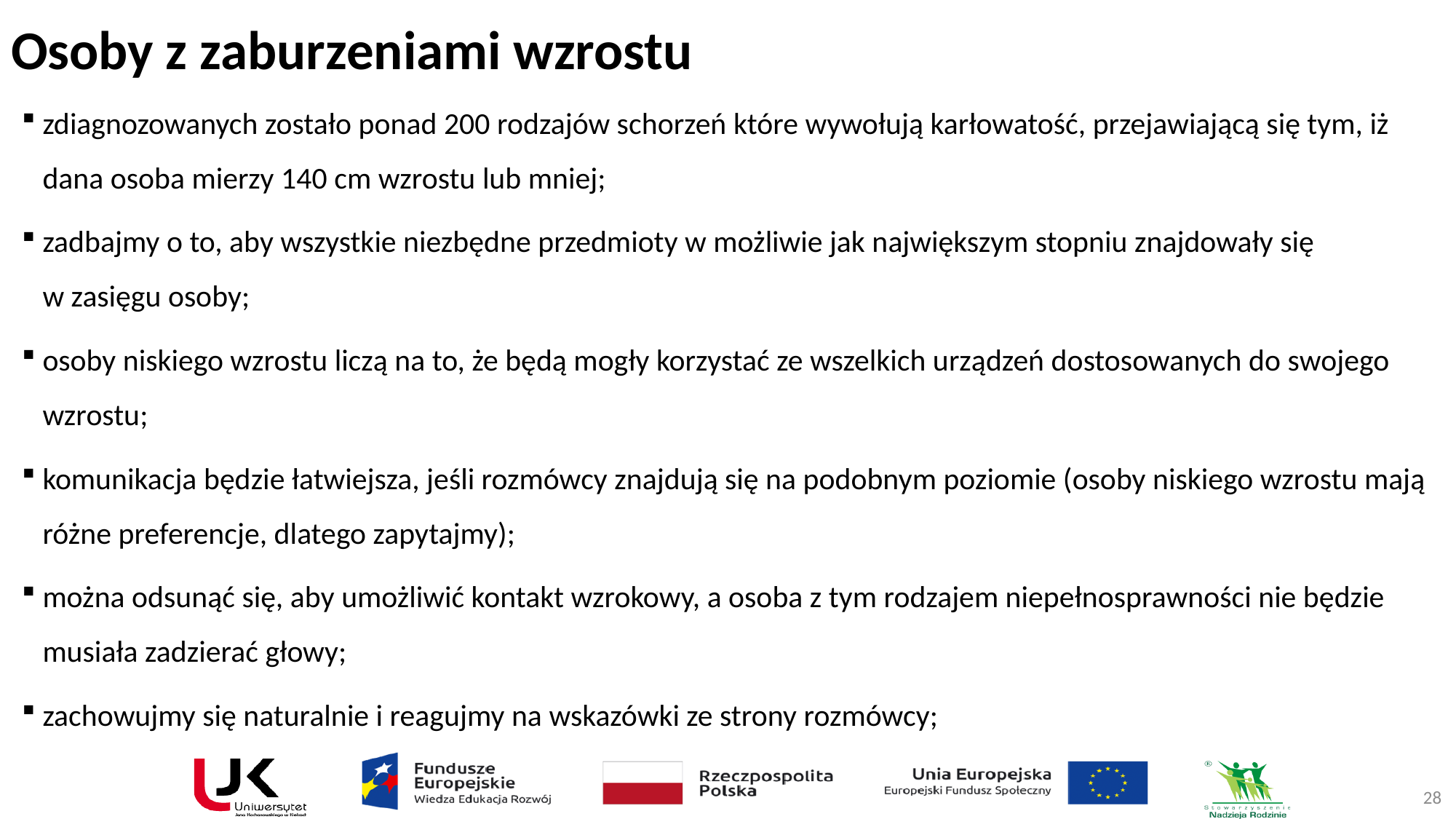

# Osoby z zaburzeniami wzrostu
zdiagnozowanych zostało ponad 200 rodzajów schorzeń które wywołują karłowatość, przejawiającą się tym, iż dana osoba mierzy 140 cm wzrostu lub mniej;
zadbajmy o to, aby wszystkie niezbędne przedmioty w możliwie jak największym stopniu znajdowały się
w zasięgu osoby;
osoby niskiego wzrostu liczą na to, że będą mogły korzystać ze wszelkich urządzeń dostosowanych do swojego wzrostu;
komunikacja będzie łatwiejsza, jeśli rozmówcy znajdują się na podobnym poziomie (osoby niskiego wzrostu mają różne preferencje, dlatego zapytajmy);
można odsunąć się, aby umożliwić kontakt wzrokowy, a osoba z tym rodzajem niepełnosprawności nie będzie musiała zadzierać głowy;
zachowujmy się naturalnie i reagujmy na wskazówki ze strony rozmówcy;

28